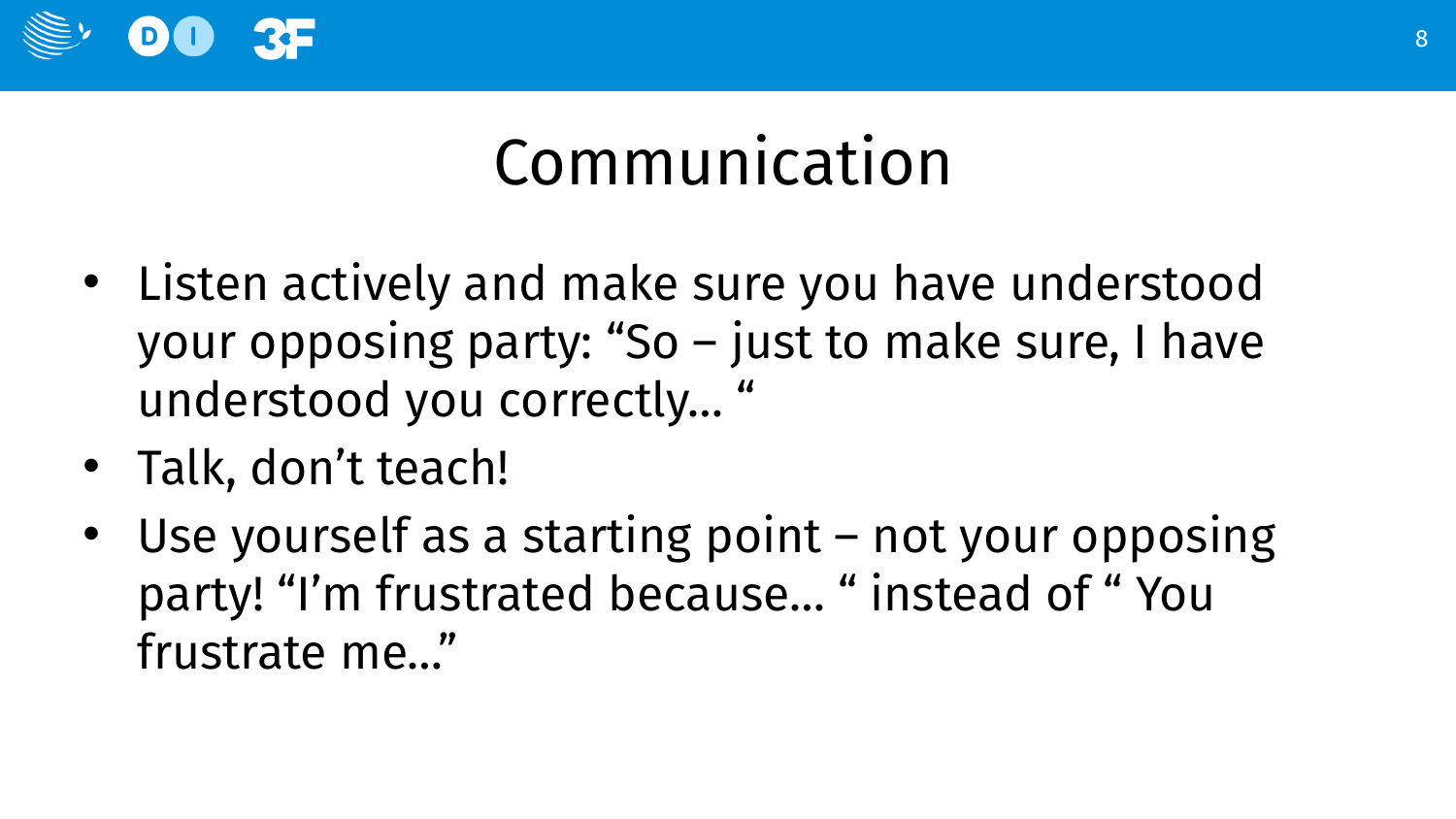

8
# Communication
Listen actively and make sure you have understood your opposing party: “So – just to make sure, I have understood you correctly… “
Talk, don’t teach!
Use yourself as a starting point – not your opposing party! “I’m frustrated because… “ instead of “ You frustrate me…”